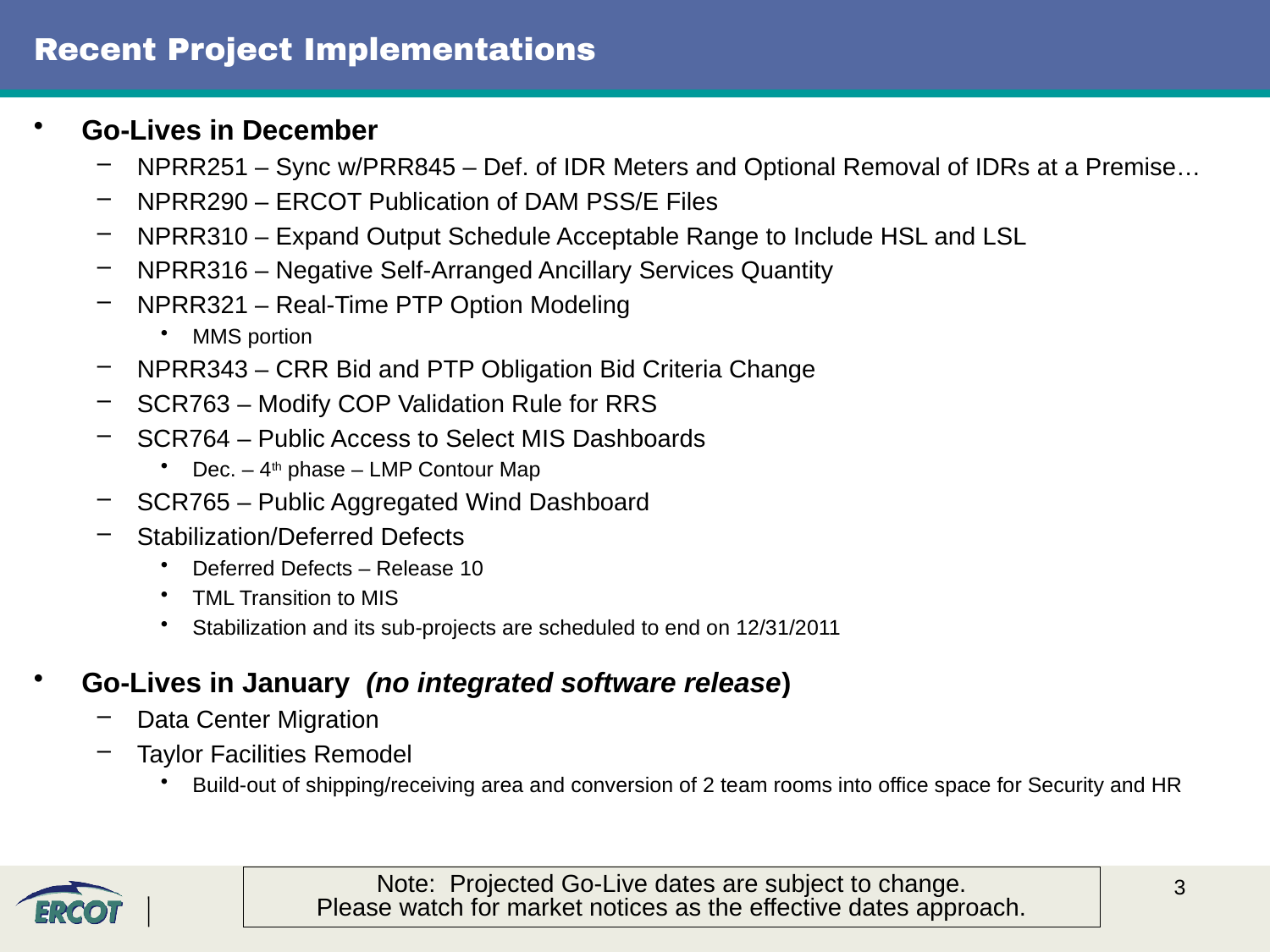

# Recent Project Implementations
Go-Lives in December
NPRR251 – Sync w/PRR845 – Def. of IDR Meters and Optional Removal of IDRs at a Premise…
NPRR290 – ERCOT Publication of DAM PSS/E Files
NPRR310 – Expand Output Schedule Acceptable Range to Include HSL and LSL
NPRR316 – Negative Self-Arranged Ancillary Services Quantity
NPRR321 – Real-Time PTP Option Modeling
MMS portion
NPRR343 – CRR Bid and PTP Obligation Bid Criteria Change
SCR763 – Modify COP Validation Rule for RRS
SCR764 – Public Access to Select MIS Dashboards
Dec. – 4th phase – LMP Contour Map
SCR765 – Public Aggregated Wind Dashboard
Stabilization/Deferred Defects
Deferred Defects – Release 10
TML Transition to MIS
Stabilization and its sub-projects are scheduled to end on 12/31/2011

Go-Lives in January  (no integrated software release)
Data Center Migration
Taylor Facilities Remodel
Build-out of shipping/receiving area and conversion of 2 team rooms into office space for Security and HR
Note:  Projected Go-Live dates are subject to change.
Please watch for market notices as the effective dates approach.